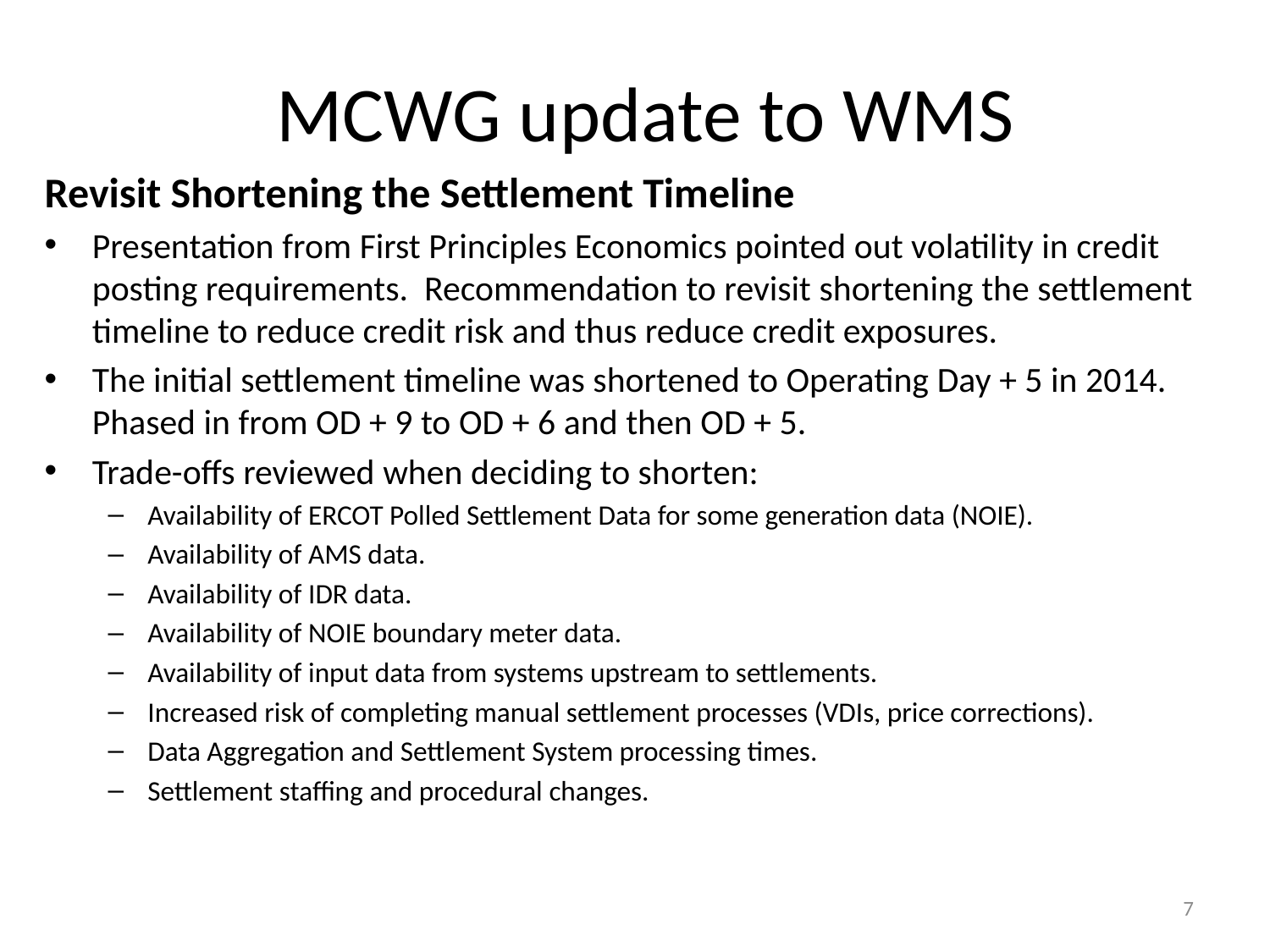

# MCWG update to WMS
Revisit Shortening the Settlement Timeline
Presentation from First Principles Economics pointed out volatility in credit posting requirements.  Recommendation to revisit shortening the settlement timeline to reduce credit risk and thus reduce credit exposures.
The initial settlement timeline was shortened to Operating Day + 5 in 2014.  Phased in from OD + 9 to OD + 6 and then OD + 5.
Trade-offs reviewed when deciding to shorten:
Availability of ERCOT Polled Settlement Data for some generation data (NOIE).
Availability of AMS data.
Availability of IDR data.
Availability of NOIE boundary meter data.
Availability of input data from systems upstream to settlements.
Increased risk of completing manual settlement processes (VDIs, price corrections).
Data Aggregation and Settlement System processing times.
Settlement staffing and procedural changes.

7